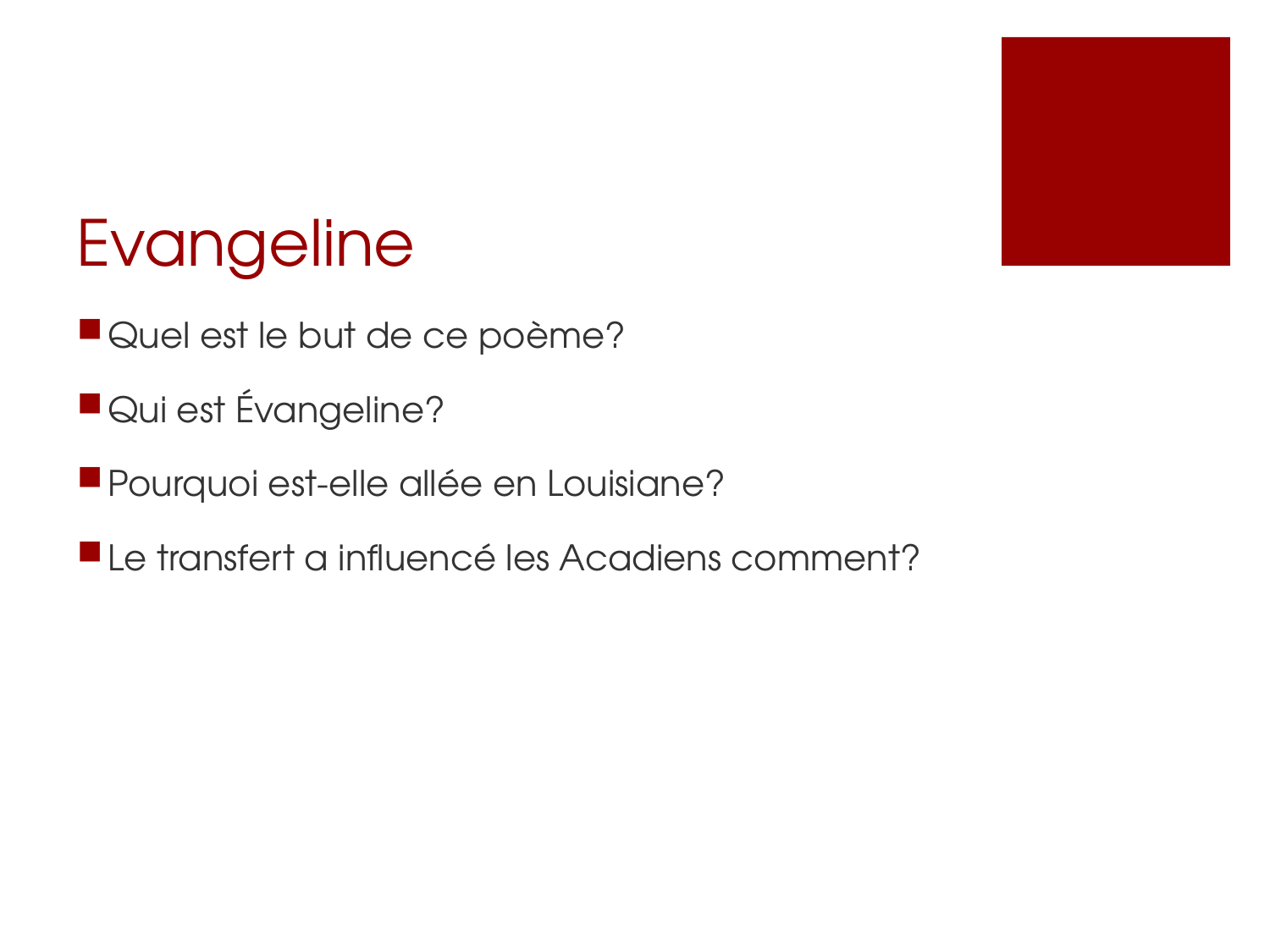

# Evangeline
Quel est le but de ce poème?
Qui est Évangeline?
Pourquoi est-elle allée en Louisiane?
Le transfert a influencé les Acadiens comment?